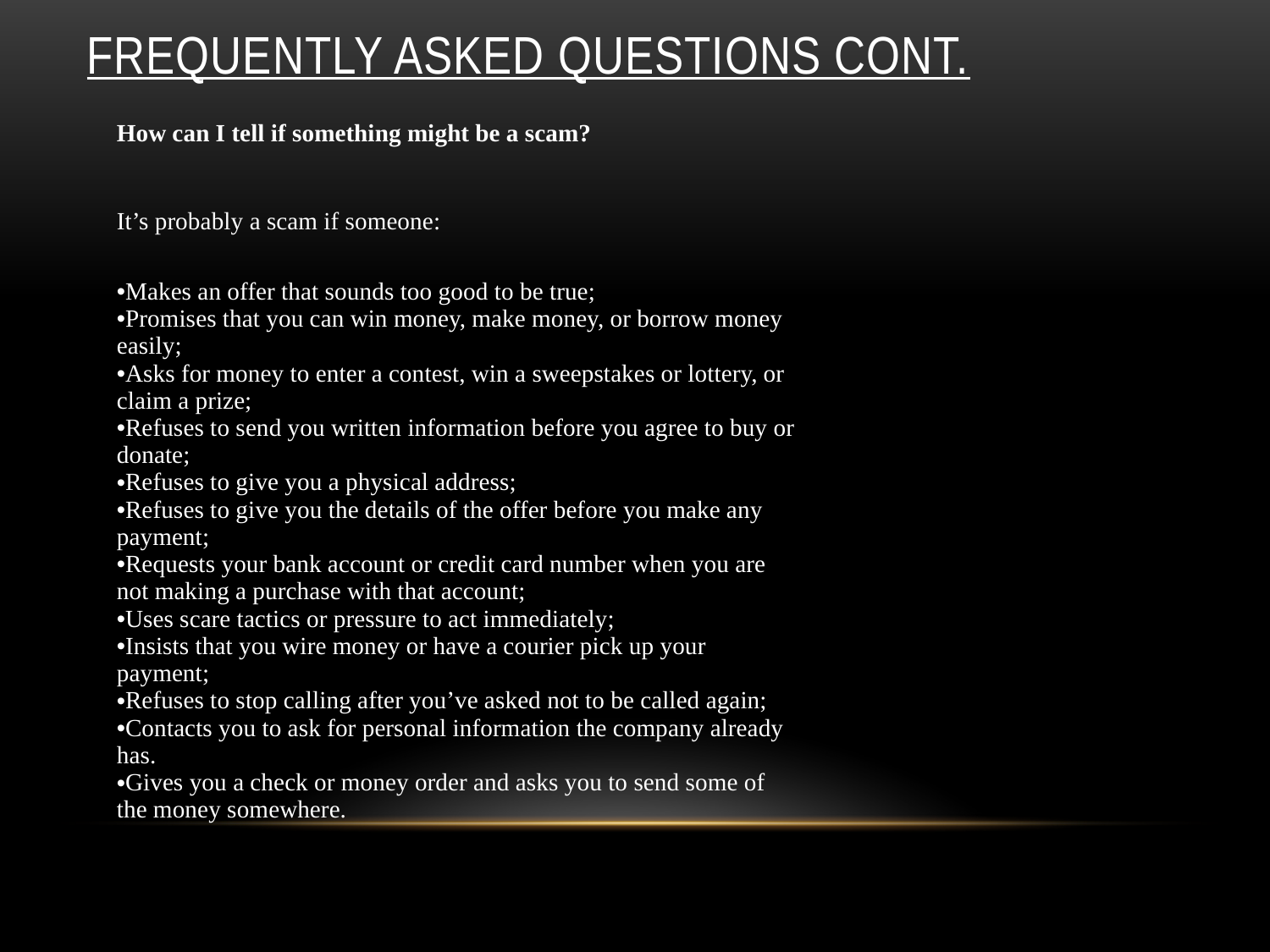

# Frequently asked questions cont.
| How can I tell if something might be a scam? |
| --- |
| It’s probably a scam if someone: |
| Makes an offer that sounds too good to be true; Promises that you can win money, make money, or borrow money easily; Asks for money to enter a contest, win a sweepstakes or lottery, or claim a prize; Refuses to send you written information before you agree to buy or donate; Refuses to give you a physical address; Refuses to give you the details of the offer before you make any payment; Requests your bank account or credit card number when you are not making a purchase with that account; Uses scare tactics or pressure to act immediately; Insists that you wire money or have a courier pick up your payment; Refuses to stop calling after you’ve asked not to be called again; Contacts you to ask for personal information the company already has. Gives you a check or money order and asks you to send some of the money somewhere. |